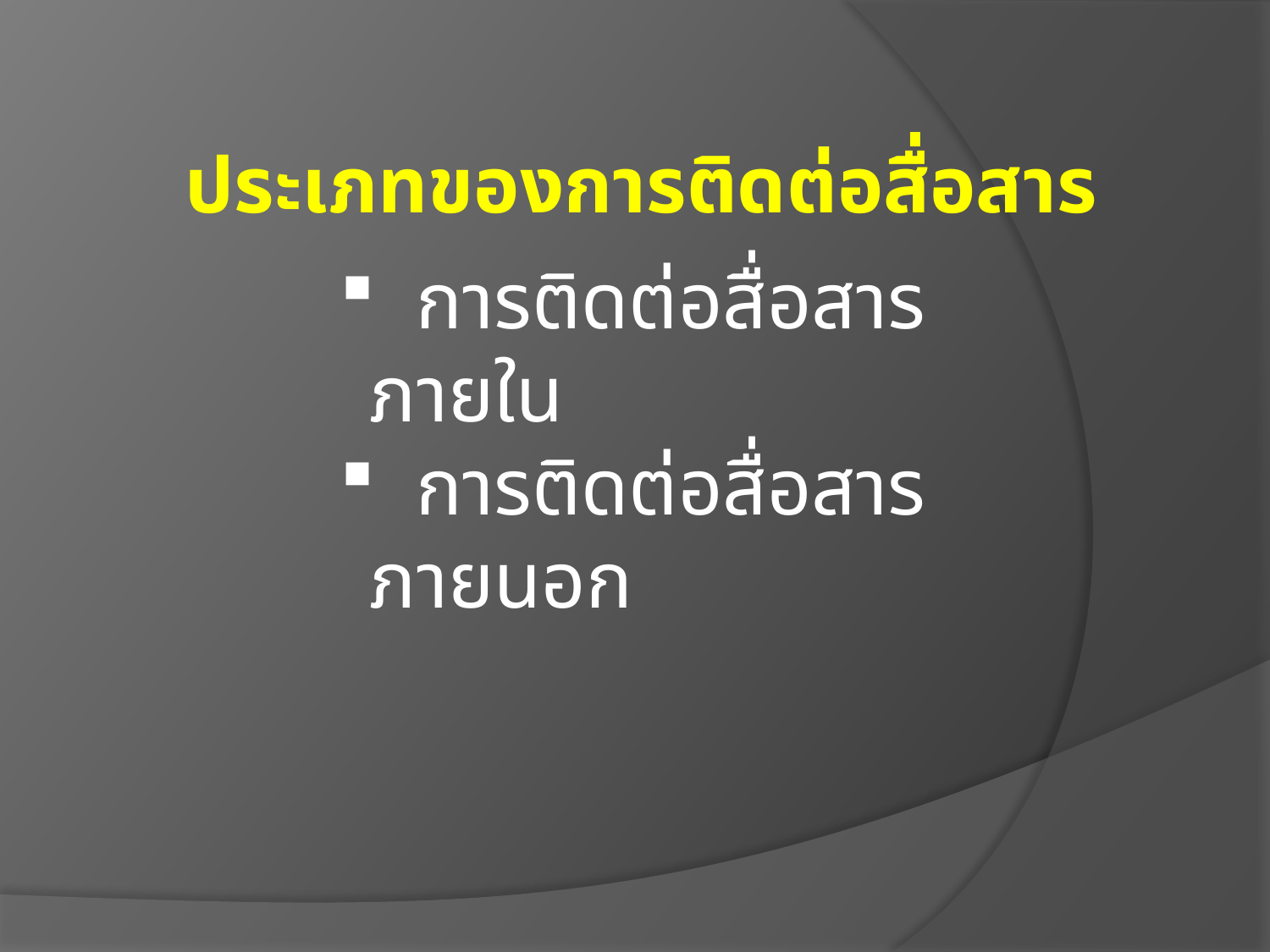

ประเภทของการติดต่อสื่อสาร
  การติดต่อสื่อสารภายใน
  การติดต่อสื่อสารภายนอก